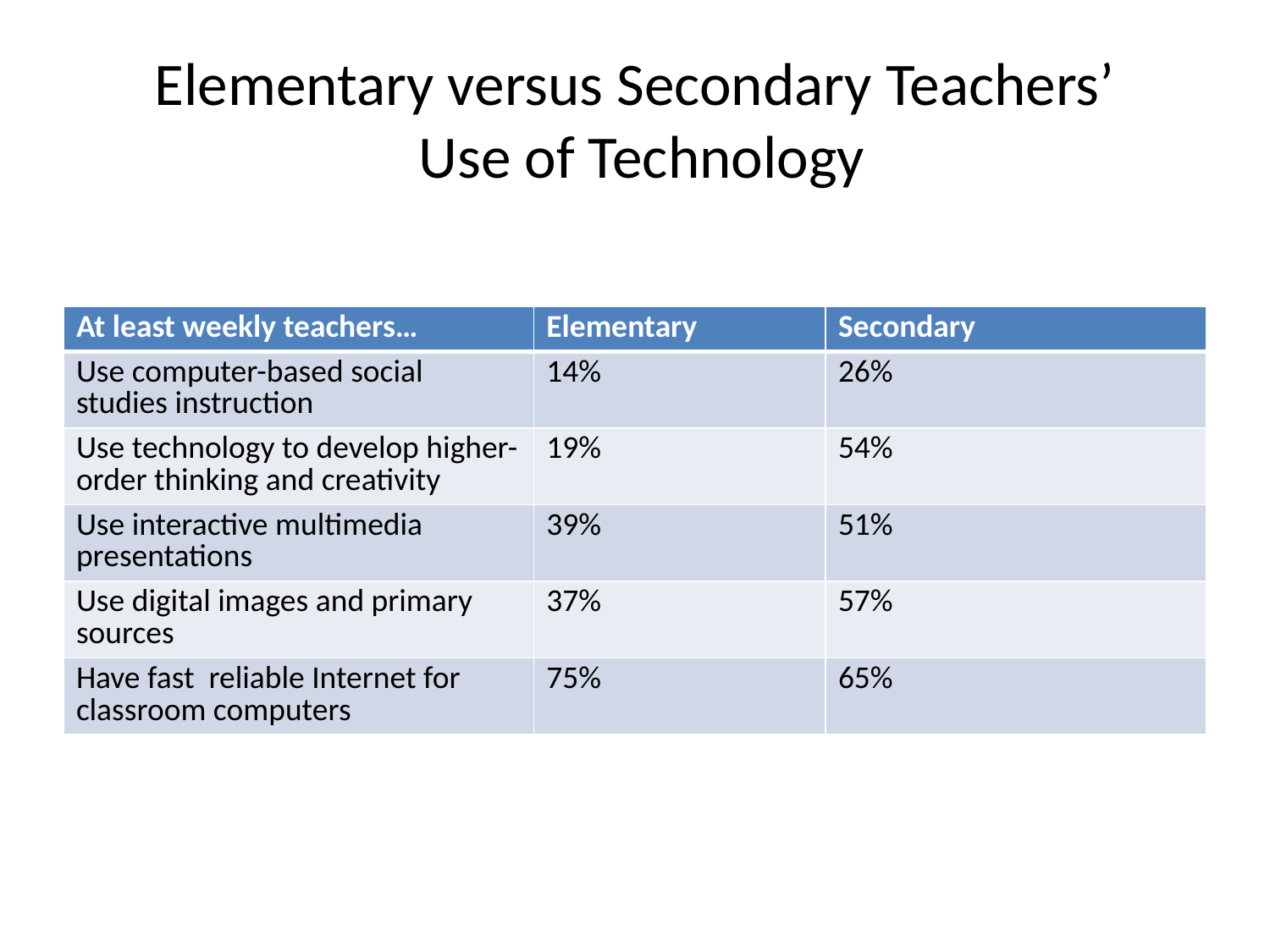

# Elementary versus Secondary Teachers’ Use of Technology
| At least weekly teachers… | Elementary | Secondary |
| --- | --- | --- |
| Use computer-based social studies instruction | 14% | 26% |
| Use technology to develop higher-order thinking and creativity | 19% | 54% |
| Use interactive multimedia presentations | 39% | 51% |
| Use digital images and primary sources | 37% | 57% |
| Have fast reliable Internet for classroom computers | 75% | 65% |